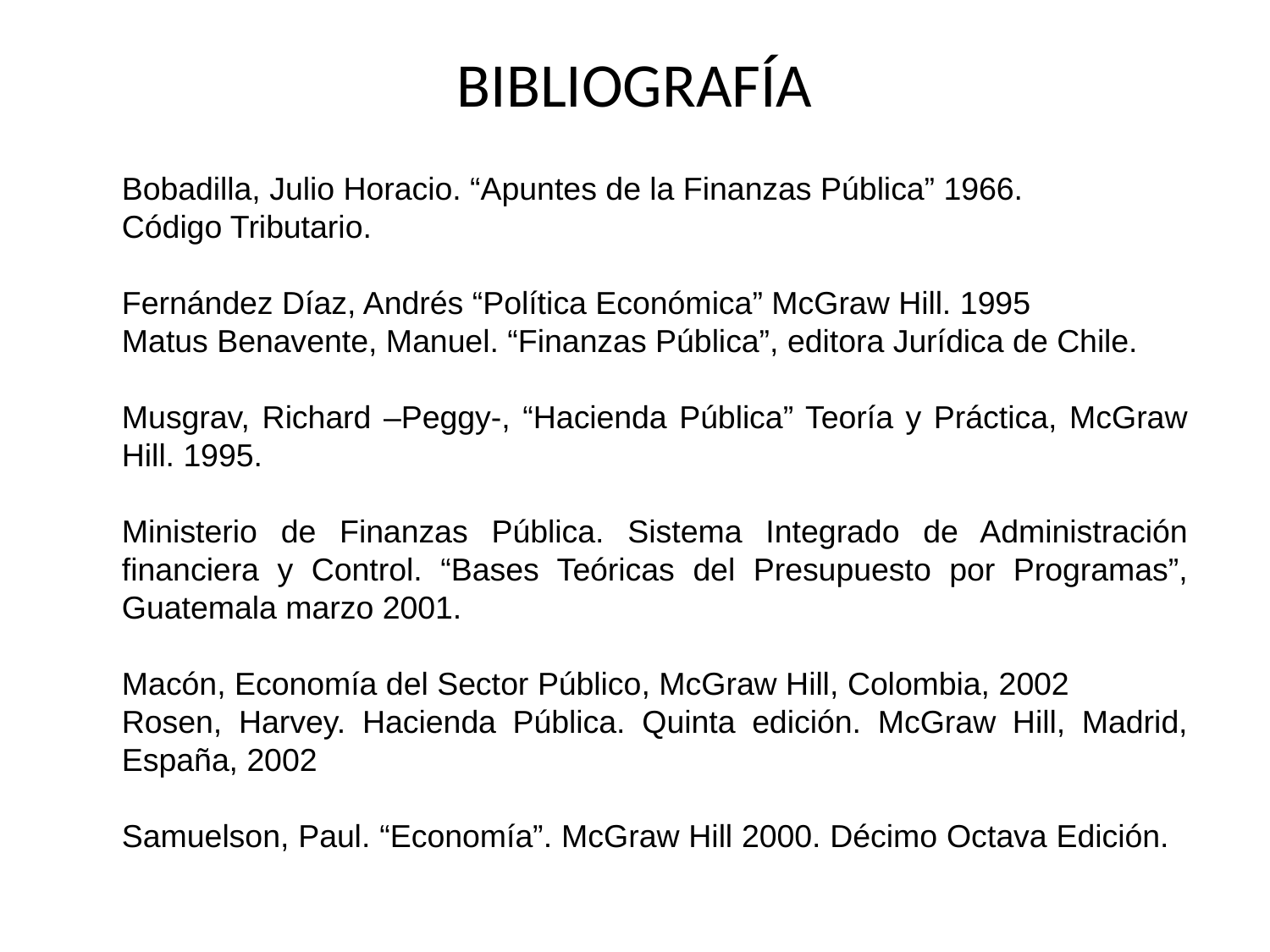

# BIBLIOGRAFÍA
Bobadilla, Julio Horacio. “Apuntes de la Finanzas Pública” 1966.
Código Tributario.

Fernández Díaz, Andrés “Política Económica” McGraw Hill. 1995
Matus Benavente, Manuel. “Finanzas Pública”, editora Jurídica de Chile.

Musgrav, Richard –Peggy-, “Hacienda Pública” Teoría y Práctica, McGraw Hill. 1995.

Ministerio de Finanzas Pública. Sistema Integrado de Administración financiera y Control. “Bases Teóricas del Presupuesto por Programas”, Guatemala marzo 2001.

Macón, Economía del Sector Público, McGraw Hill, Colombia, 2002
Rosen, Harvey. Hacienda Pública. Quinta edición. McGraw Hill, Madrid, España, 2002

Samuelson, Paul. “Economía”. McGraw Hill 2000. Décimo Octava Edición.